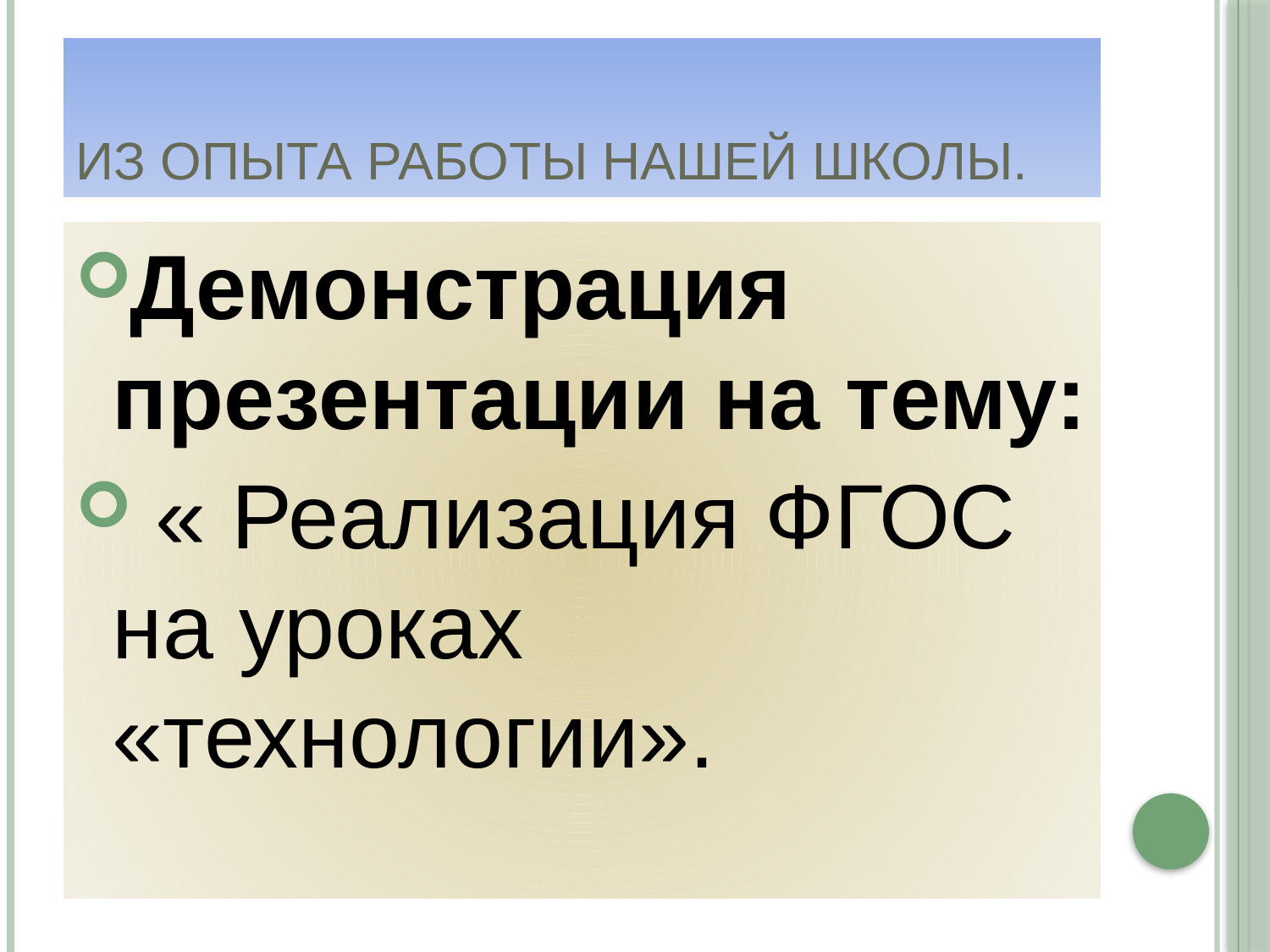

# Из опыта работы нашей школы.
Демонстрация презентации на тему:
 « Реализация ФГОС на уроках «технологии».